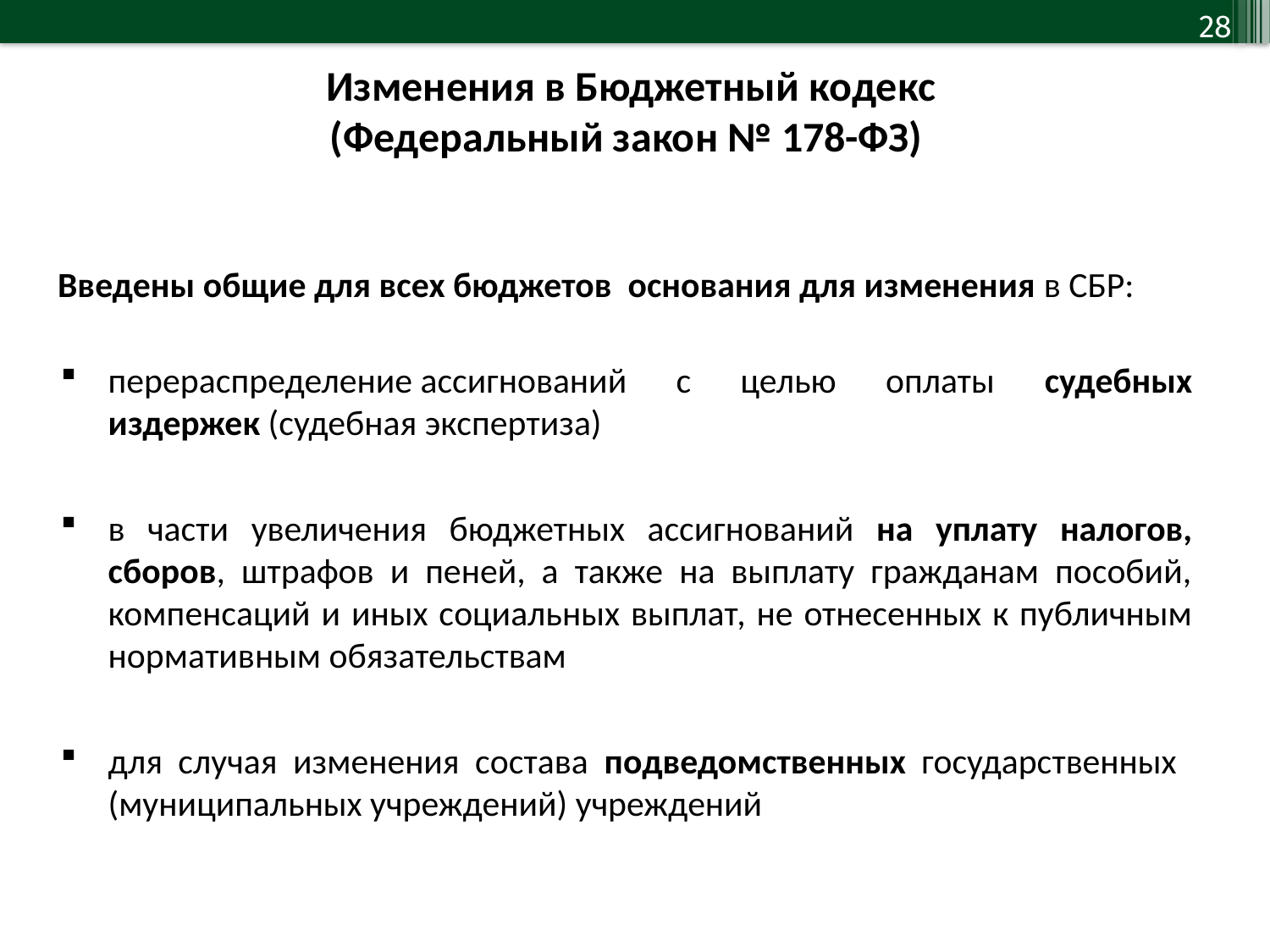

Изменения в Бюджетный кодекс
(Федеральный закон № 178-ФЗ)

Введены общие для всех бюджетов  основания для изменения в СБР:

перераспределение ассигнований с целью оплаты судебных издержек (судебная экспертиза)

в части увеличения бюджетных ассигнований на уплату налогов, сборов, штрафов и пеней, а также на выплату гражданам пособий, компенсаций и иных социальных выплат, не отнесенных к публичным нормативным обязательствам

для случая изменения состава подведомственных государственных  (муниципальных учреждений) учреждений